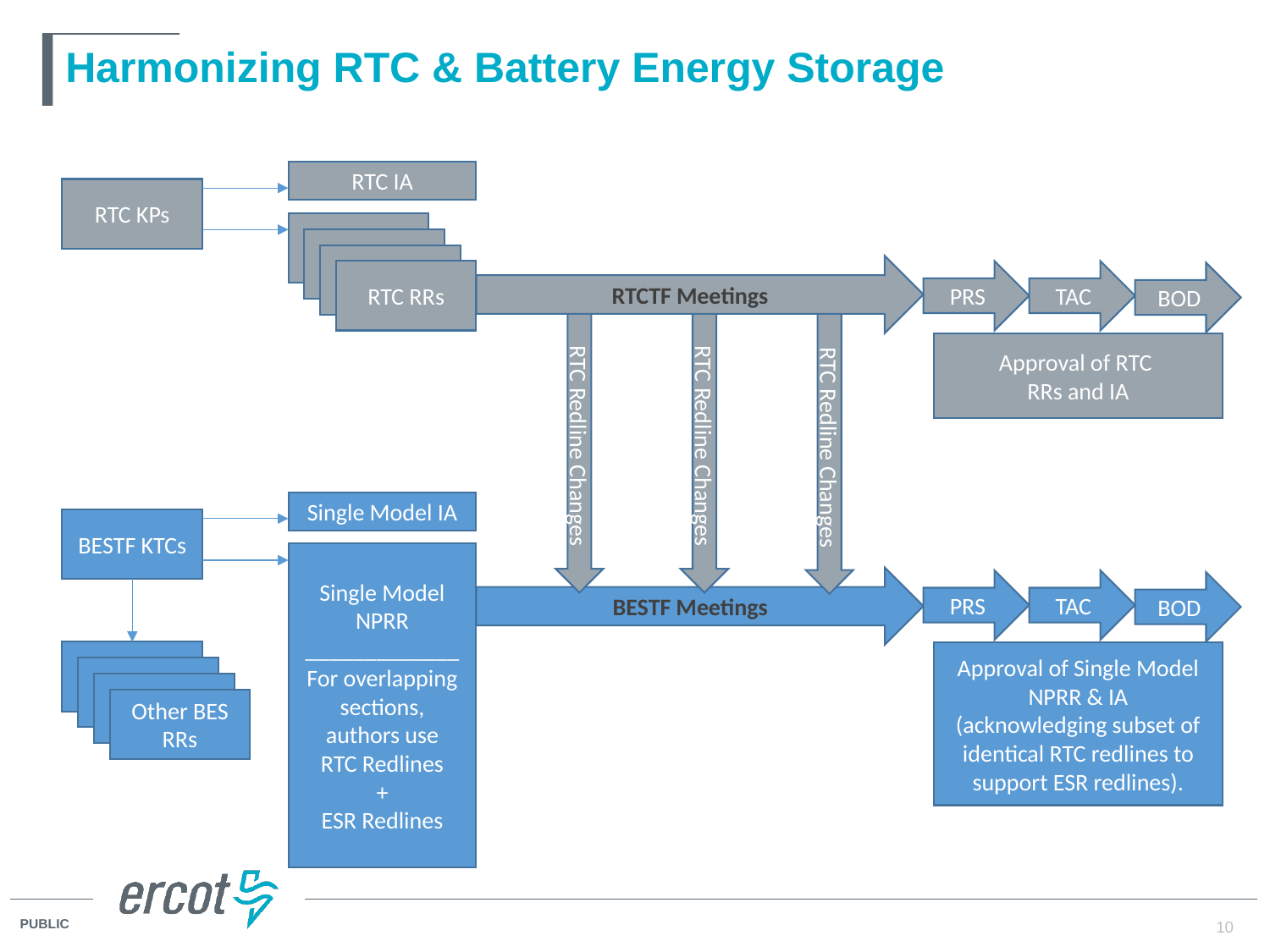

# Harmonizing RTC & Battery Energy Storage
RTC IA
RTC KPs

RTCTF Meetings
RTC RRs
PRS
TAC
BOD
Approval of RTC
RRs and IA
RTC Redline Changes
RTC Redline Changes
RTC Redline Changes
Single Model IA
BESTF KTCs
Single Model NPRR
_____________
For overlapping sections, authors use
RTC Redlines
+
ESR Redlines
BESTF Meetings
PRS
TAC
BOD

Approval of Single Model NPRR & IA
(acknowledging subset of identical RTC redlines to support ESR redlines).

Other BES RRs
10